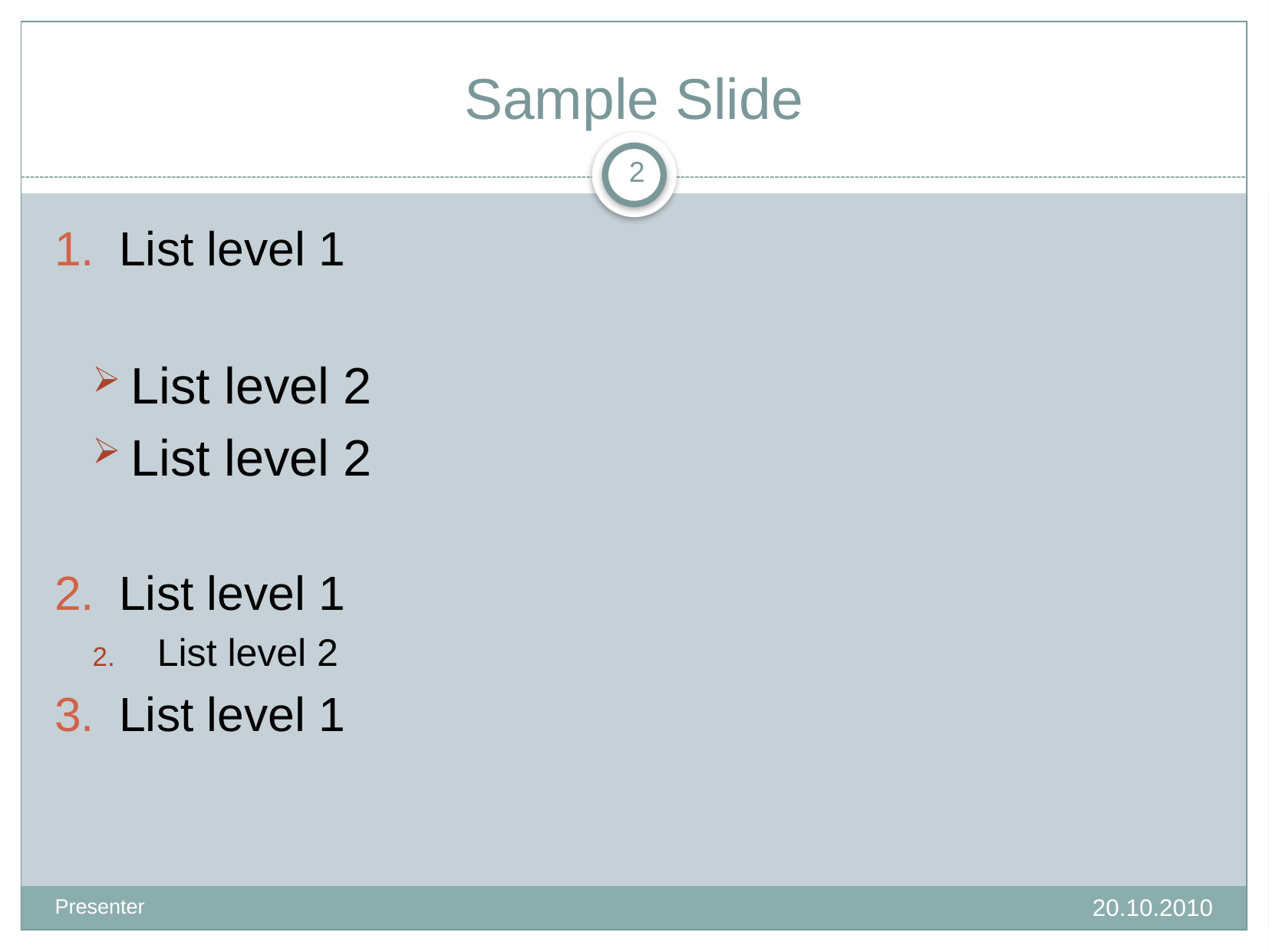

# Sample Slide
2
List level 1

List level 2
List level 2

List level 1
List level 2
List level 1
20.10.2010
Presenter